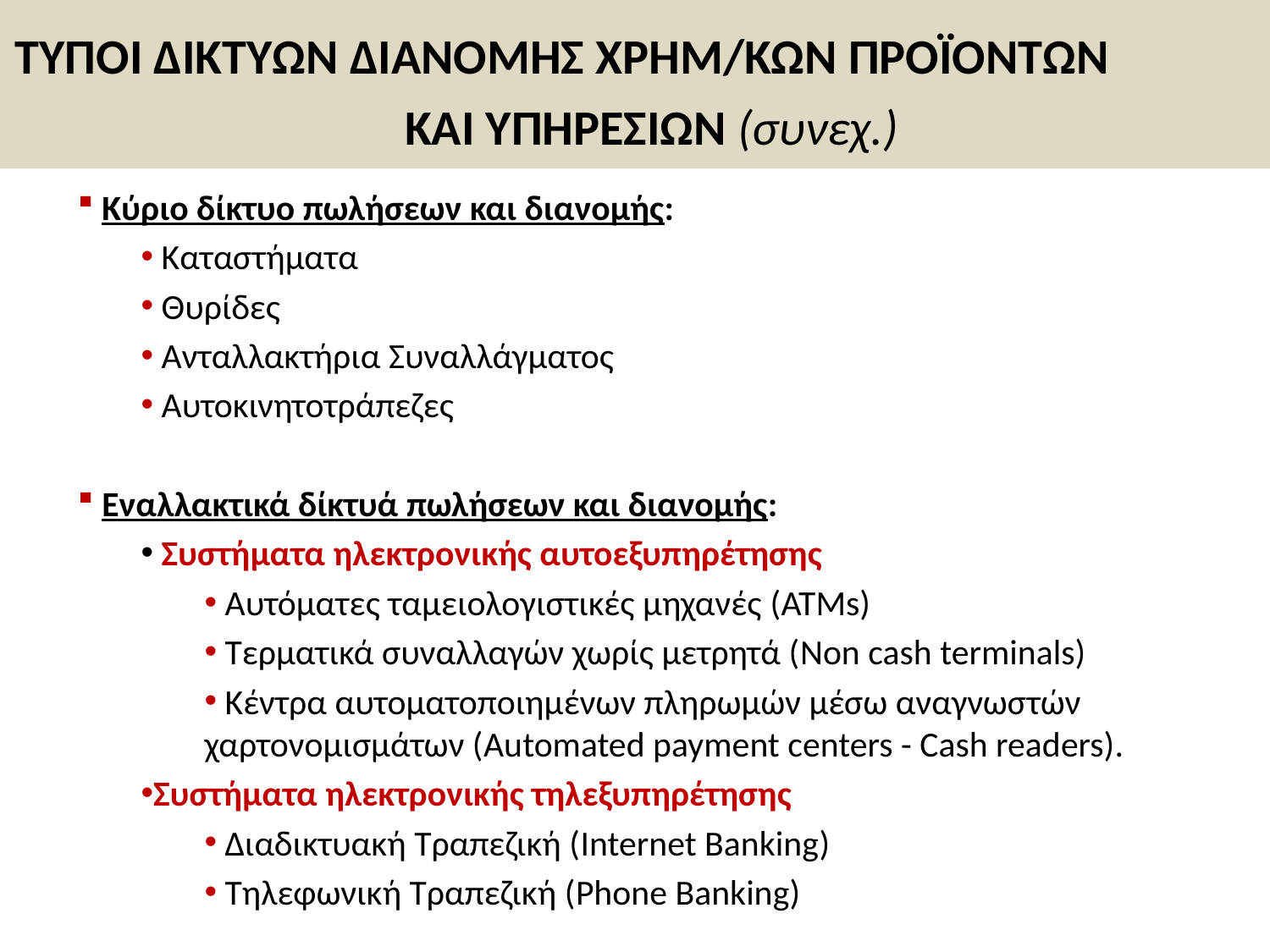

# ΤΥΠΟΙ ΔΙΚΤΥΩΝ ΔΙΑΝΟΜΗΣ ΧΡΗΜ/ΚΩΝ ΠΡΟΪΟΝΤΩΝ                  ΚΑΙ ΥΠΗΡΕΣΙΩΝ (συνεχ.)
 Κύριο δίκτυο πωλήσεων και διανομής:
 Καταστήματα
 Θυρίδες
 Ανταλλακτήρια Συναλλάγματος
 Αυτοκινητοτράπεζες

 Εναλλακτικά δίκτυά πωλήσεων και διανομής:
 Συστήματα ηλεκτρονικής αυτοεξυπηρέτησης
 Αυτόματες ταμειολογιστικές μηχανές (ΑΤΜs)
 Τερματικά συναλλαγών χωρίς μετρητά (Non cash terminals)
 Κέντρα αυτοματοποιημένων πληρωμών μέσω αναγνωστών χαρτονομισμάτων (Automated payment centers - Cash readers).
Συστήματα ηλεκτρονικής τηλεξυπηρέτησης
 Διαδικτυακή Τραπεζική (Internet Banking)
 Τηλεφωνική Τραπεζική (Phone Banking)